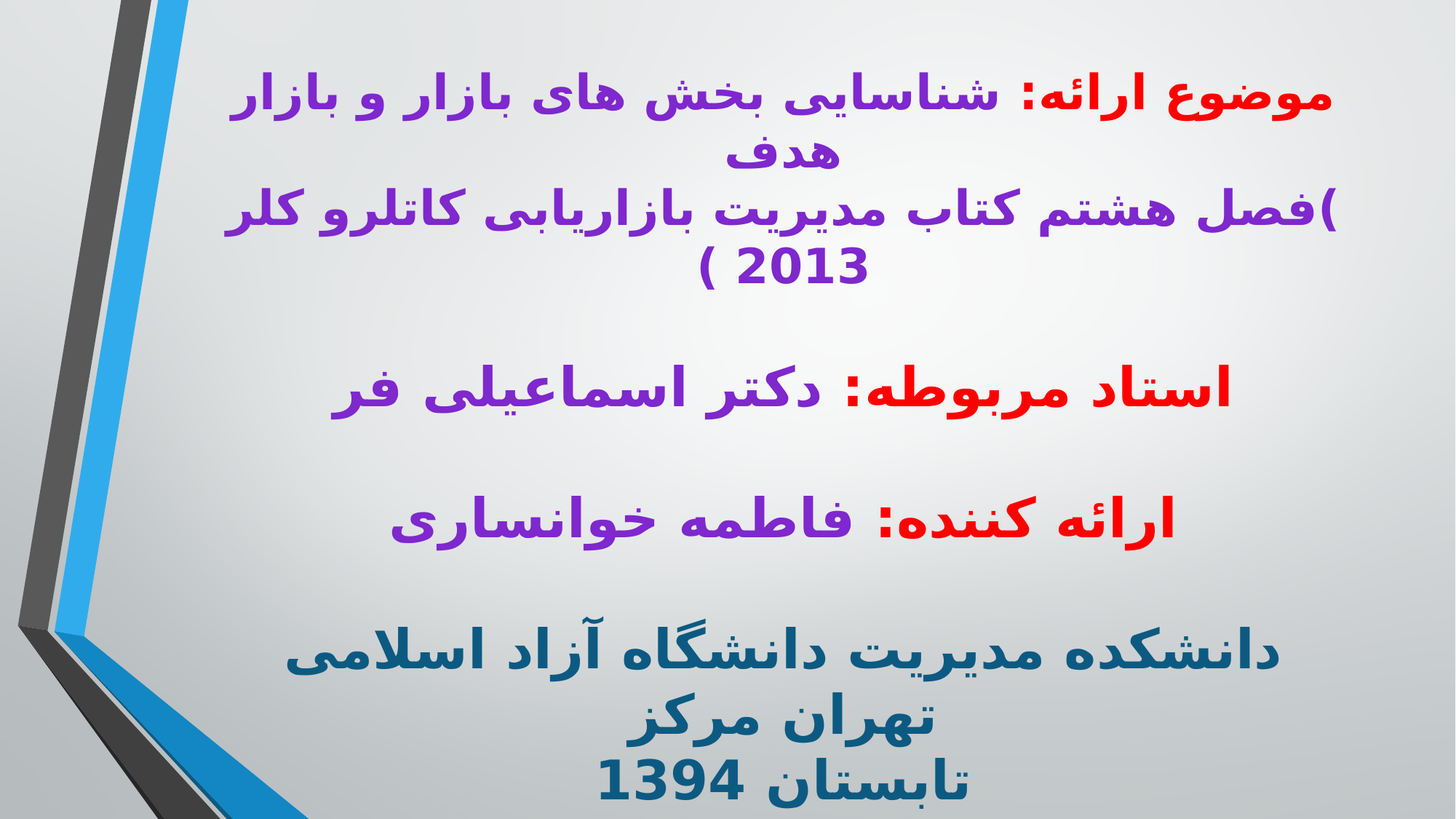

# موضوع ارائه: شناسایی بخش های بازار و بازار هدف )فصل هشتم کتاب مدیریت بازاریابی کاتلرو کلر 2013 ) استاد مربوطه: دکتر اسماعیلی فر ارائه کننده: فاطمه خوانساری دانشکده مدیریت دانشگاه آزاد اسلامی تهران مرکز تابستان 1394